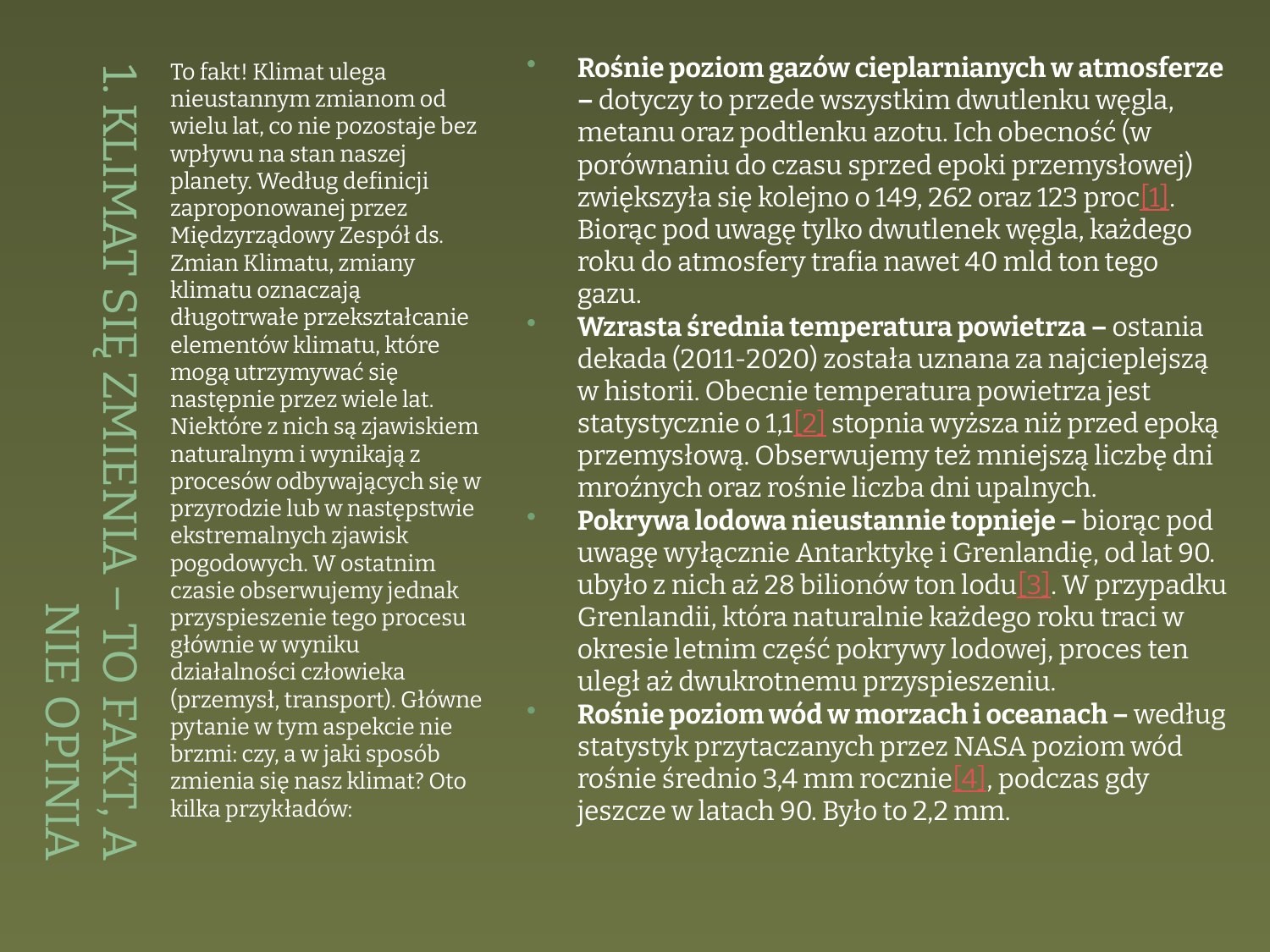

Rośnie poziom gazów cieplarnianych w atmosferze – dotyczy to przede wszystkim dwutlenku węgla, metanu oraz podtlenku azotu. Ich obecność (w porównaniu do czasu sprzed epoki przemysłowej) zwiększyła się kolejno o 149, 262 oraz 123 proc[1]. Biorąc pod uwagę tylko dwutlenek węgla, każdego roku do atmosfery trafia nawet 40 mld ton tego gazu.
Wzrasta średnia temperatura powietrza – ostania dekada (2011-2020) została uznana za najcieplejszą w historii. Obecnie temperatura powietrza jest statystycznie o 1,1[2] stopnia wyższa niż przed epoką przemysłową. Obserwujemy też mniejszą liczbę dni mroźnych oraz rośnie liczba dni upalnych.
Pokrywa lodowa nieustannie topnieje – biorąc pod uwagę wyłącznie Antarktykę i Grenlandię, od lat 90. ubyło z nich aż 28 bilionów ton lodu[3]. W przypadku Grenlandii, która naturalnie każdego roku traci w okresie letnim część pokrywy lodowej, proces ten uległ aż dwukrotnemu przyspieszeniu.
Rośnie poziom wód w morzach i oceanach – według statystyk przytaczanych przez NASA poziom wód rośnie średnio 3,4 mm rocznie[4], podczas gdy jeszcze w latach 90. Było to 2,2 mm.

# 1. Klimat się zmienia – to fakt, a nie opinia
To fakt! Klimat ulega nieustannym zmianom od wielu lat, co nie pozostaje bez wpływu na stan naszej planety. Według definicji zaproponowanej przez Międzyrządowy Zespół ds. Zmian Klimatu, zmiany klimatu oznaczają długotrwałe przekształcanie elementów klimatu, które mogą utrzymywać się następnie przez wiele lat. Niektóre z nich są zjawiskiem naturalnym i wynikają z procesów odbywających się w przyrodzie lub w następstwie ekstremalnych zjawisk pogodowych. W ostatnim czasie obserwujemy jednak przyspieszenie tego procesu głównie w wyniku działalności człowieka (przemysł, transport). Główne pytanie w tym aspekcie nie brzmi: czy, a w jaki sposób zmienia się nasz klimat? Oto kilka przykładów: